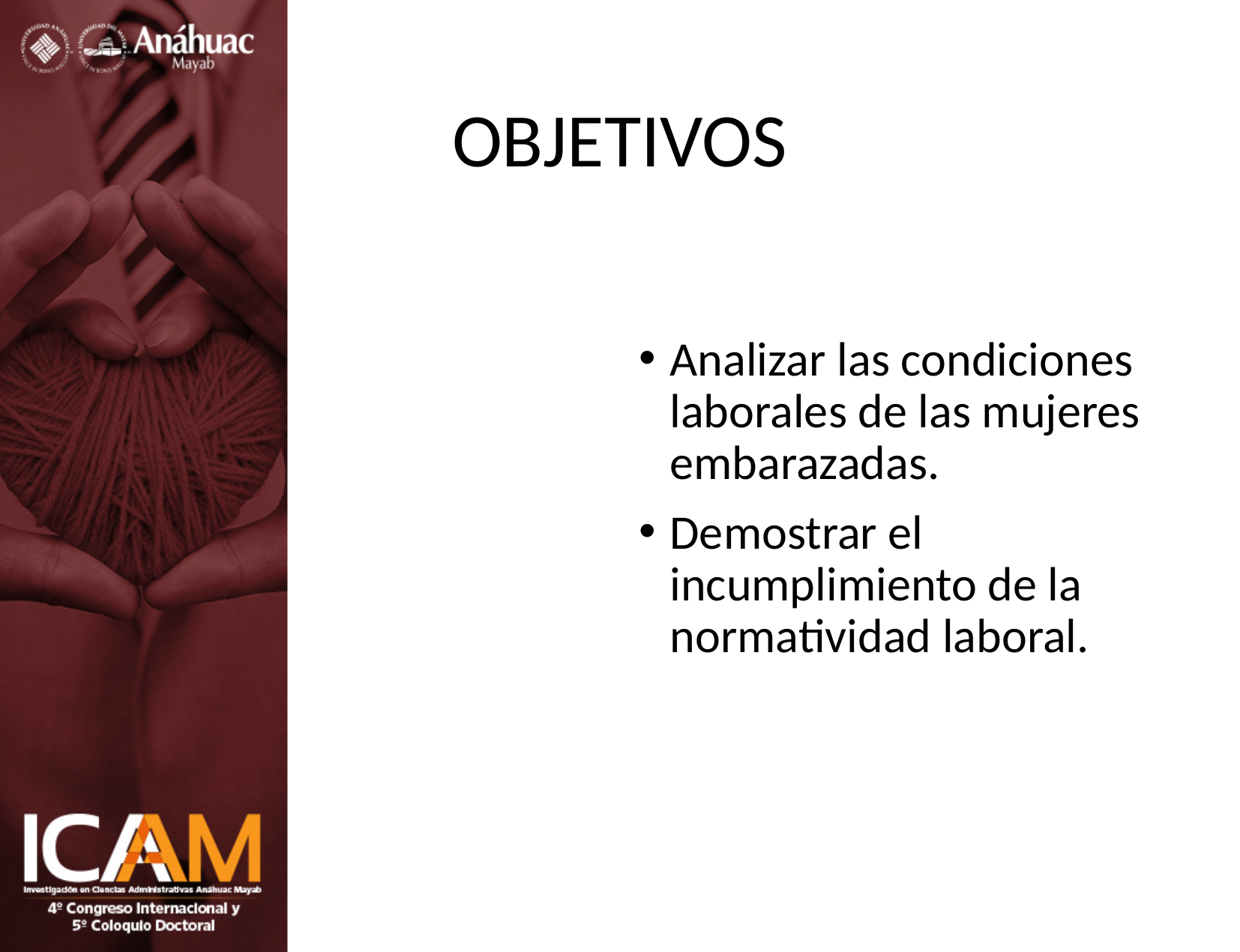

# OBJETIVOS

Analizar las condiciones laborales de las mujeres embarazadas.
Demostrar el incumplimiento de la normatividad laboral.